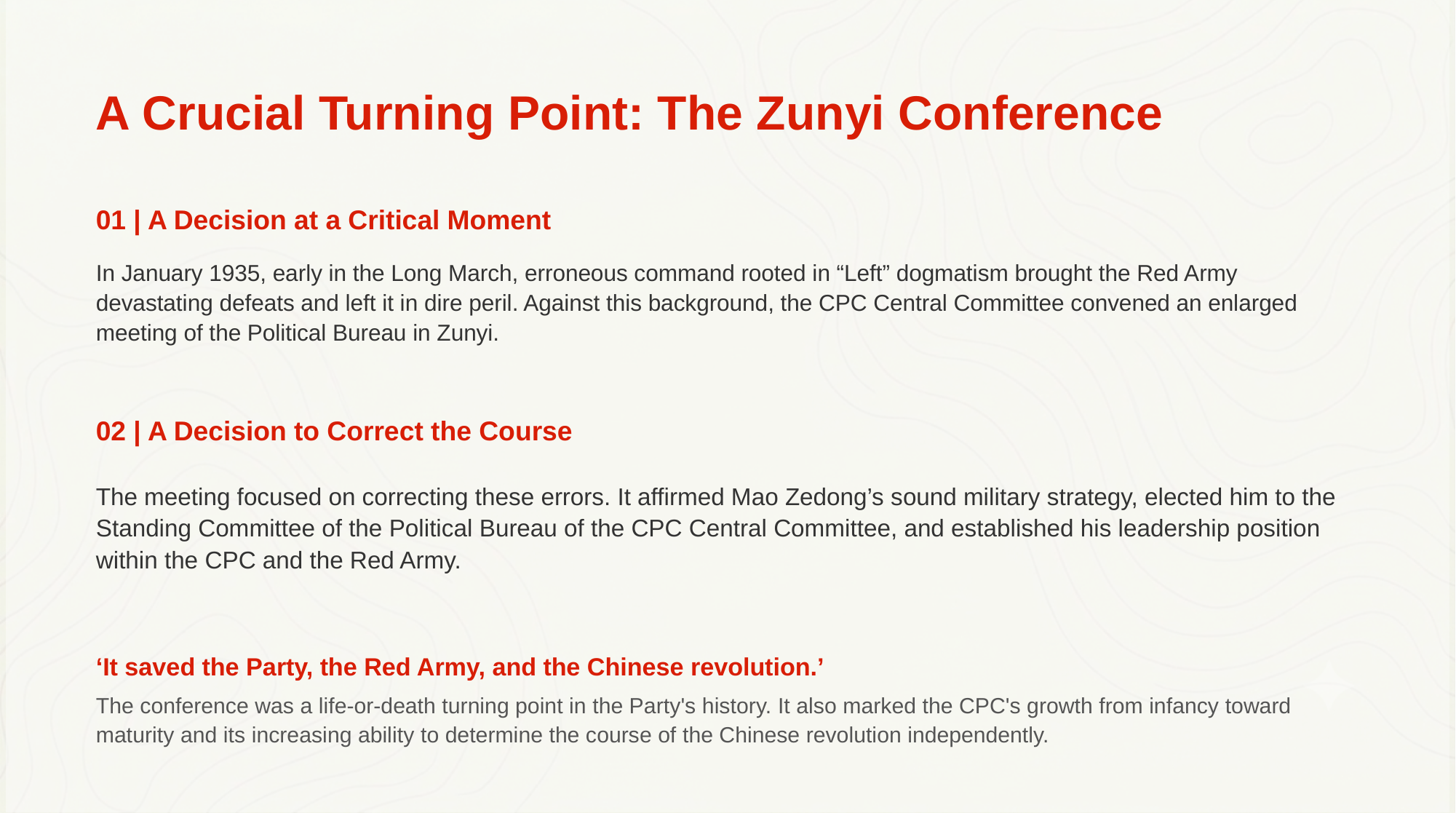

A Crucial Turning Point: The Zunyi Conference
01 | A Decision at a Critical Moment
In January 1935, early in the Long March, erroneous command rooted in “Left” dogmatism brought the Red Army devastating defeats and left it in dire peril. Against this background, the CPC Central Committee convened an enlarged meeting of the Political Bureau in Zunyi.
02 | A Decision to Correct the Course
The meeting focused on correcting these errors. It affirmed Mao Zedong’s sound military strategy, elected him to the Standing Committee of the Political Bureau of the CPC Central Committee, and established his leadership position within the CPC and the Red Army.
‘It saved the Party, the Red Army, and the Chinese revolution.’
The conference was a life-or-death turning point in the Party's history. It also marked the CPC's growth from infancy toward maturity and its increasing ability to determine the course of the Chinese revolution independently.